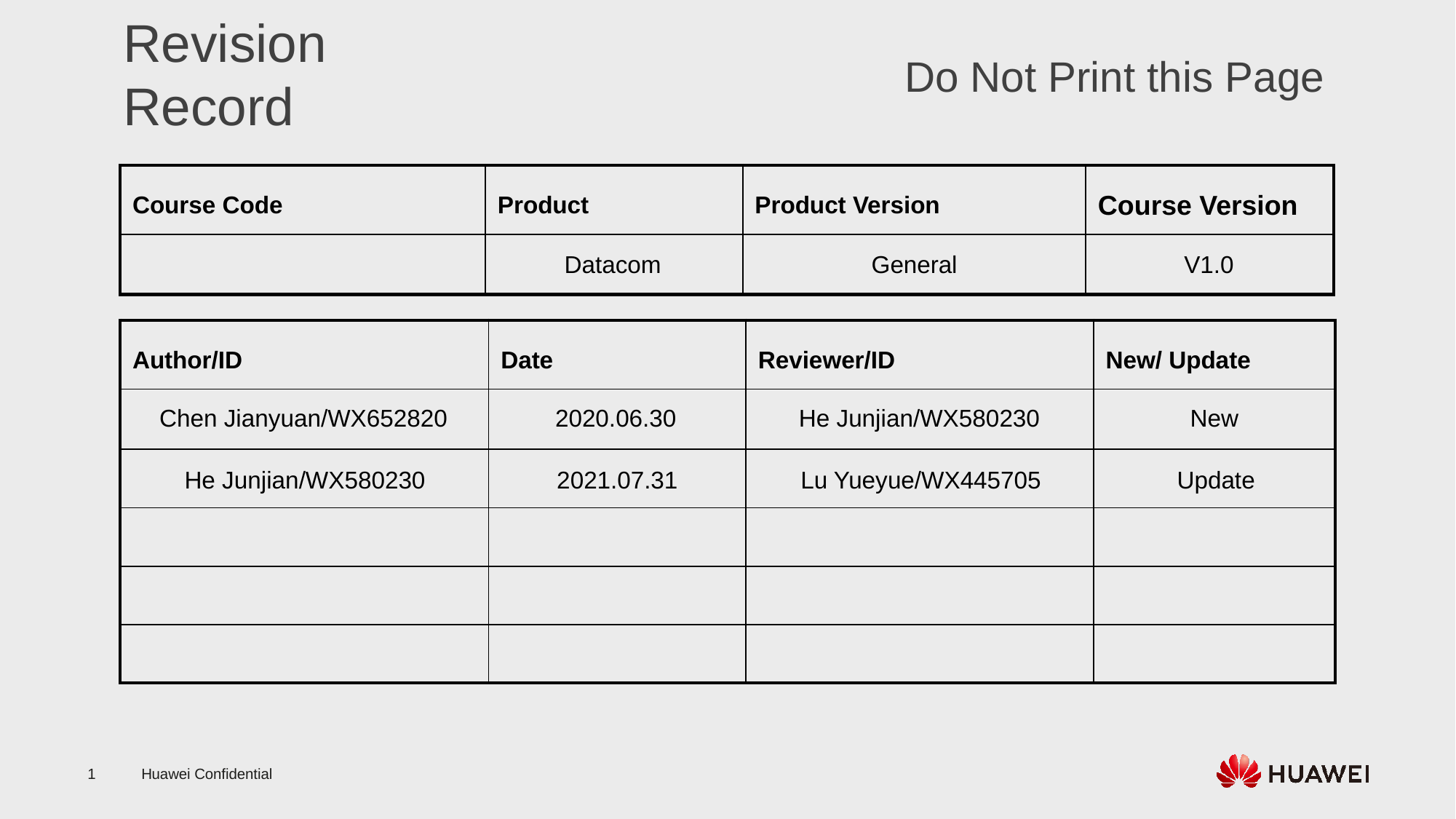

Datacom
General
V1.0
Chen Jianyuan/WX652820
2020.06.30
He Junjian/WX580230
New
He Junjian/WX580230
2021.07.31
Lu Yueyue/WX445705
Update